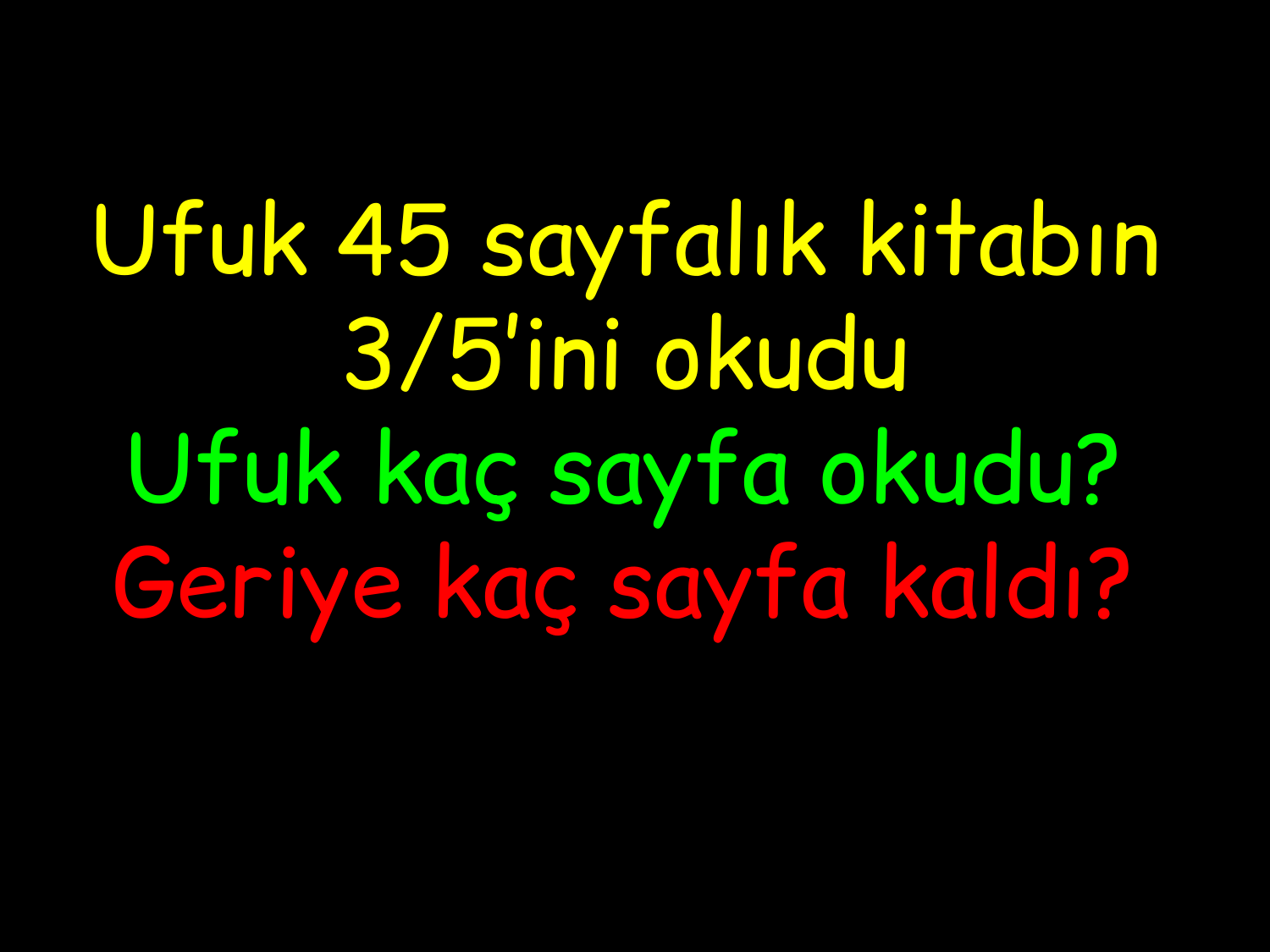

Ufuk 45 sayfalık kitabın 3/5’ini okudu
Ufuk kaç sayfa okudu?
Geriye kaç sayfa kaldı?